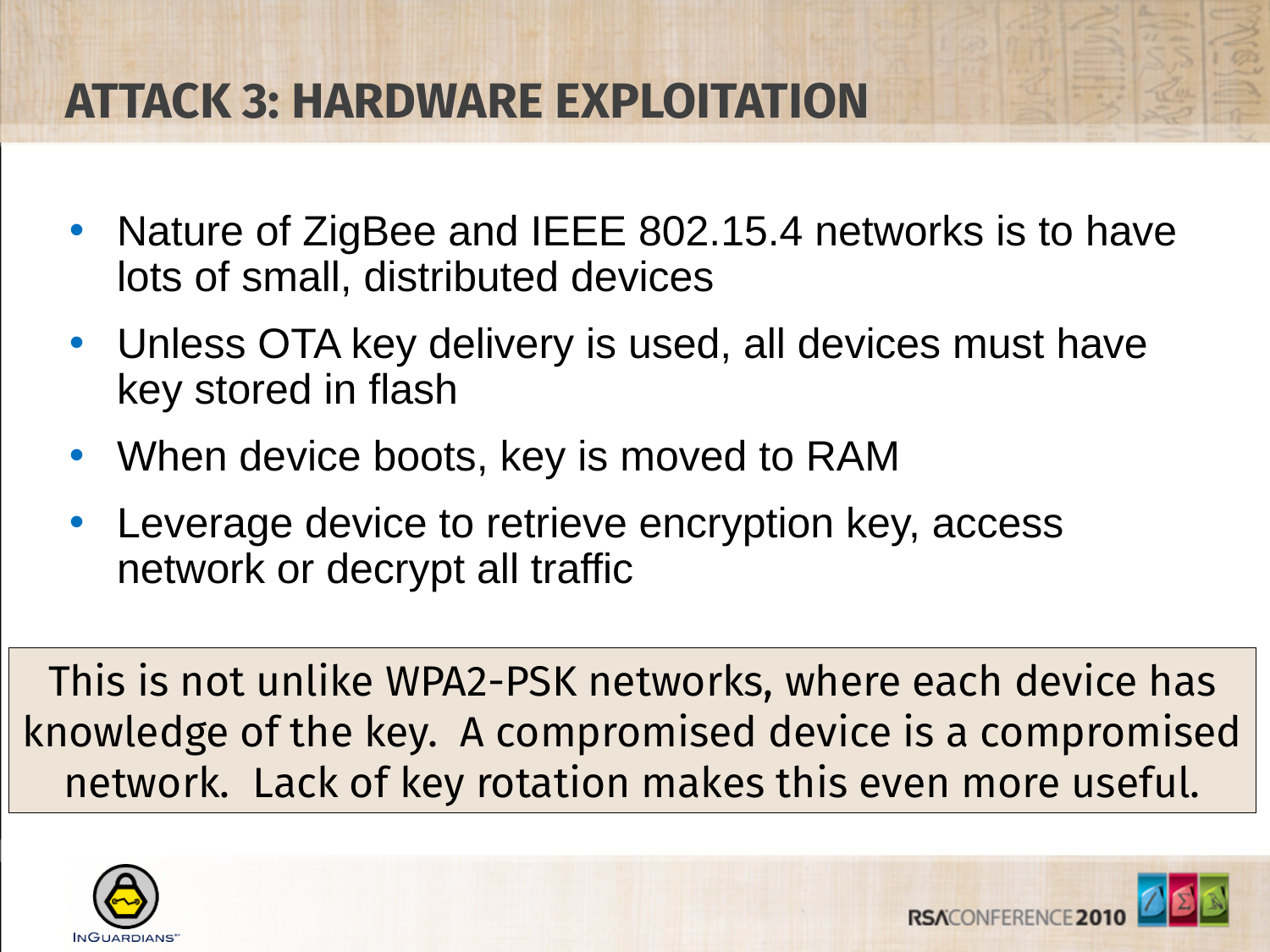

# Attack 3: Hardware Exploitation
Nature of ZigBee and IEEE 802.15.4 networks is to have lots of small, distributed devices
Unless OTA key delivery is used, all devices must have key stored in flash
When device boots, key is moved to RAM
Leverage device to retrieve encryption key, access network or decrypt all traffic
This is not unlike WPA2-PSK networks, where each device has knowledge of the key.  A compromised device is a compromised network.  Lack of key rotation makes this even more useful.